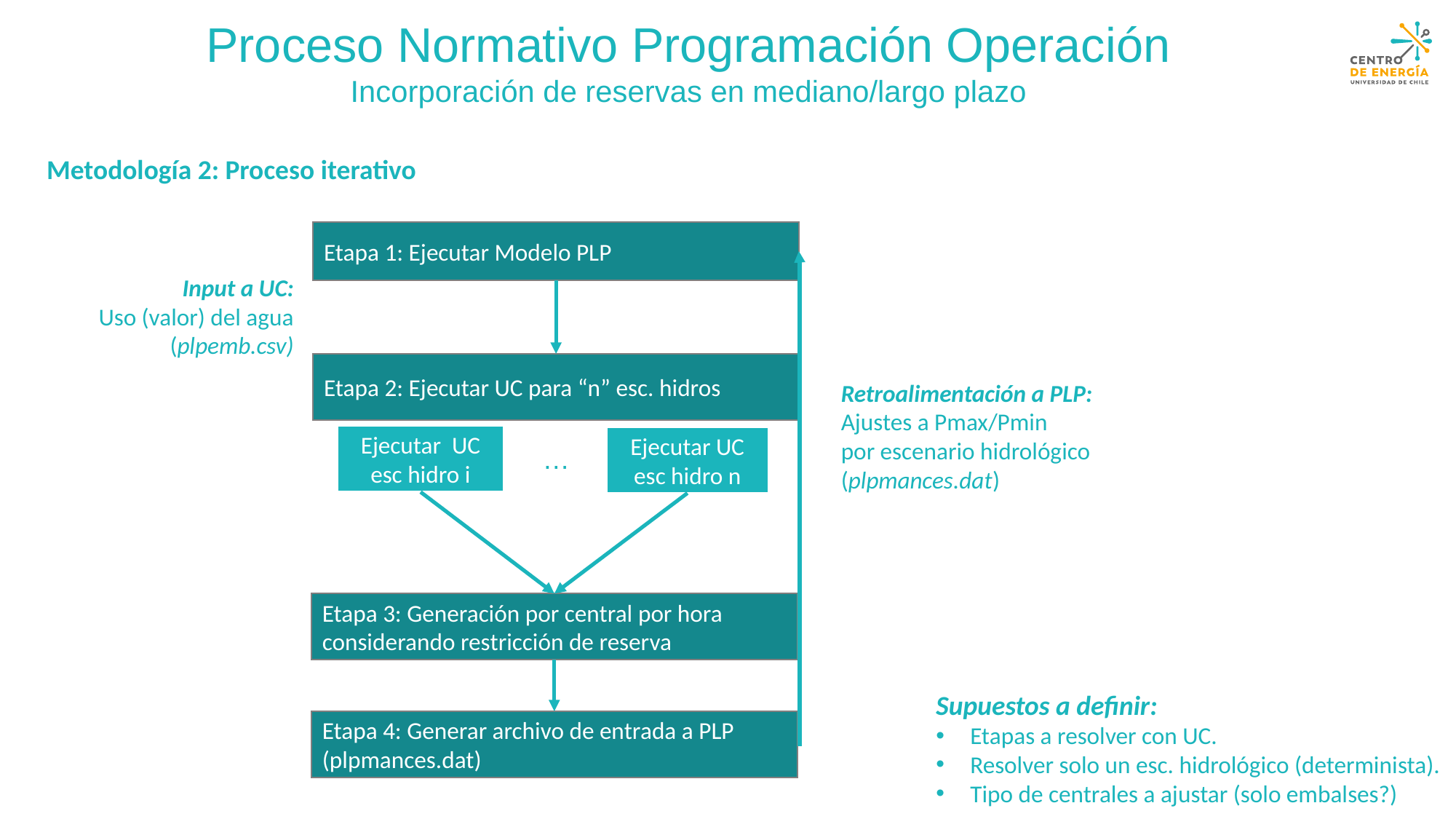

Proceso Normativo Programación Operación
Incorporación de reservas en mediano/largo plazo
Metodología 2: Proceso iterativo
Etapa 1: Ejecutar Modelo PLP
Input a UC:
Uso (valor) del agua (plpemb.csv)
Etapa 2: Ejecutar UC para “n” esc. hidros
Retroalimentación a PLP:
Ajustes a Pmax/Pmin
por escenario hidrológico
(plpmances.dat)
Ejecutar  UC esc hidro i
Ejecutar UC esc hidro n
…
Etapa 3: Generación por central por hora considerando restricción de reserva
Supuestos a definir:
Etapas a resolver con UC.
Resolver solo un esc. hidrológico (determinista).
Tipo de centrales a ajustar (solo embalses?)
Etapa 4: Generar archivo de entrada a PLP (plpmances.dat)